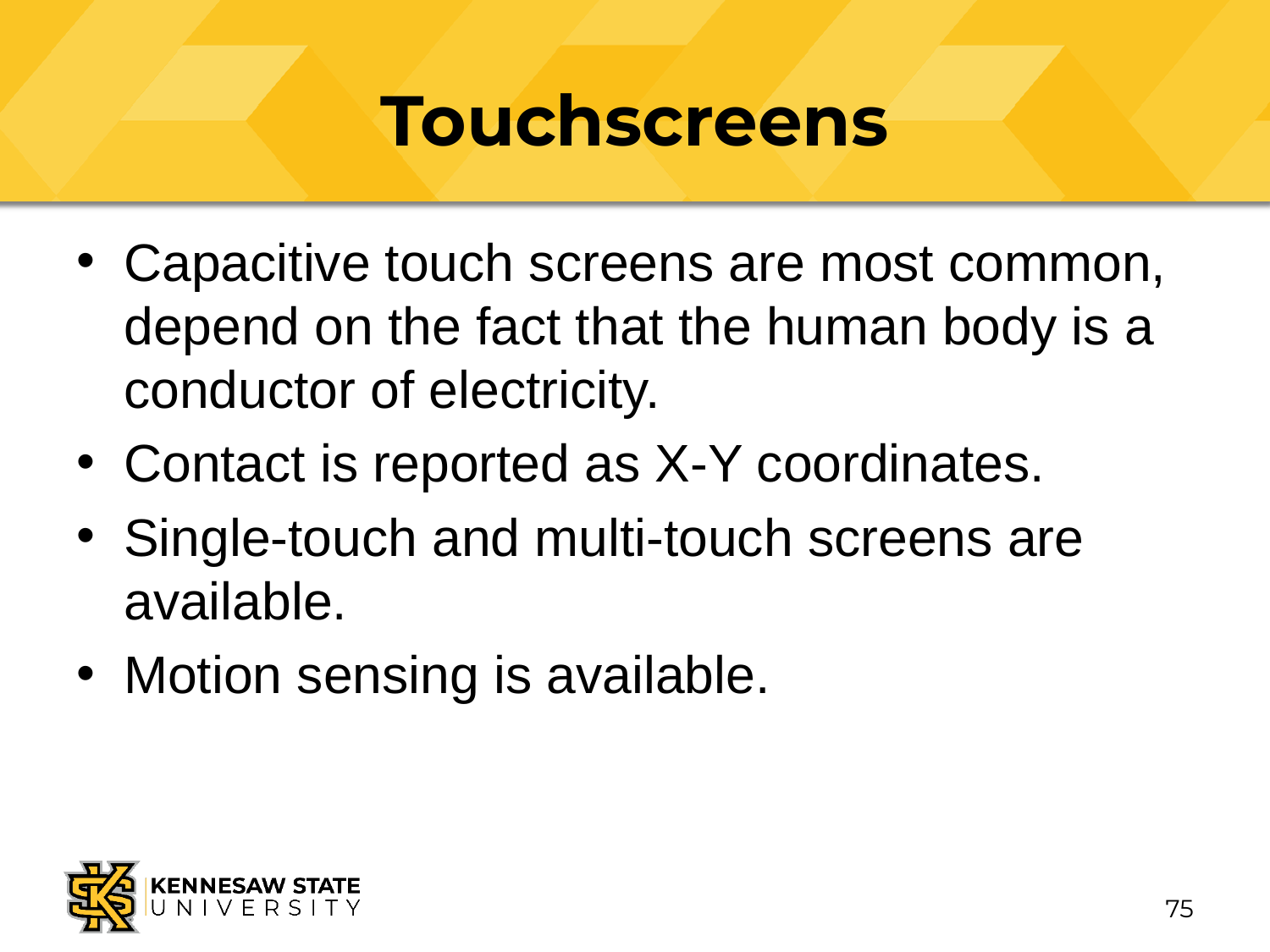

# Touchscreens
Capacitive touch screens are most common, depend on the fact that the human body is a conductor of electricity.
Contact is reported as X-Y coordinates.
Single-touch and multi-touch screens are available.
Motion sensing is available.

75